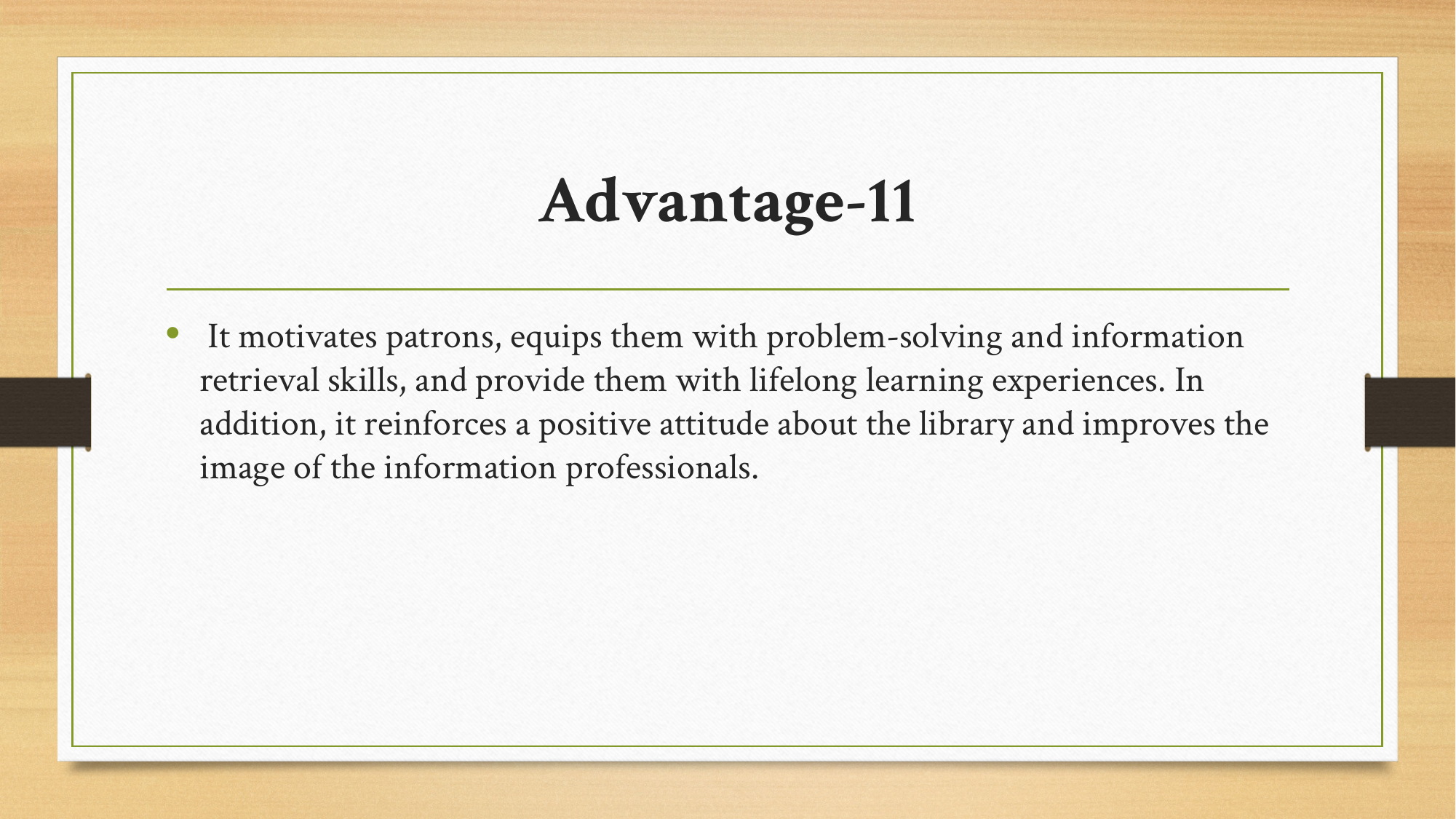

# Advantage-11
 It motivates patrons, equips them with problem-solving and information retrieval skills, and provide them with lifelong learning experiences. In addition, it reinforces a positive attitude about the library and improves the image of the information professionals.